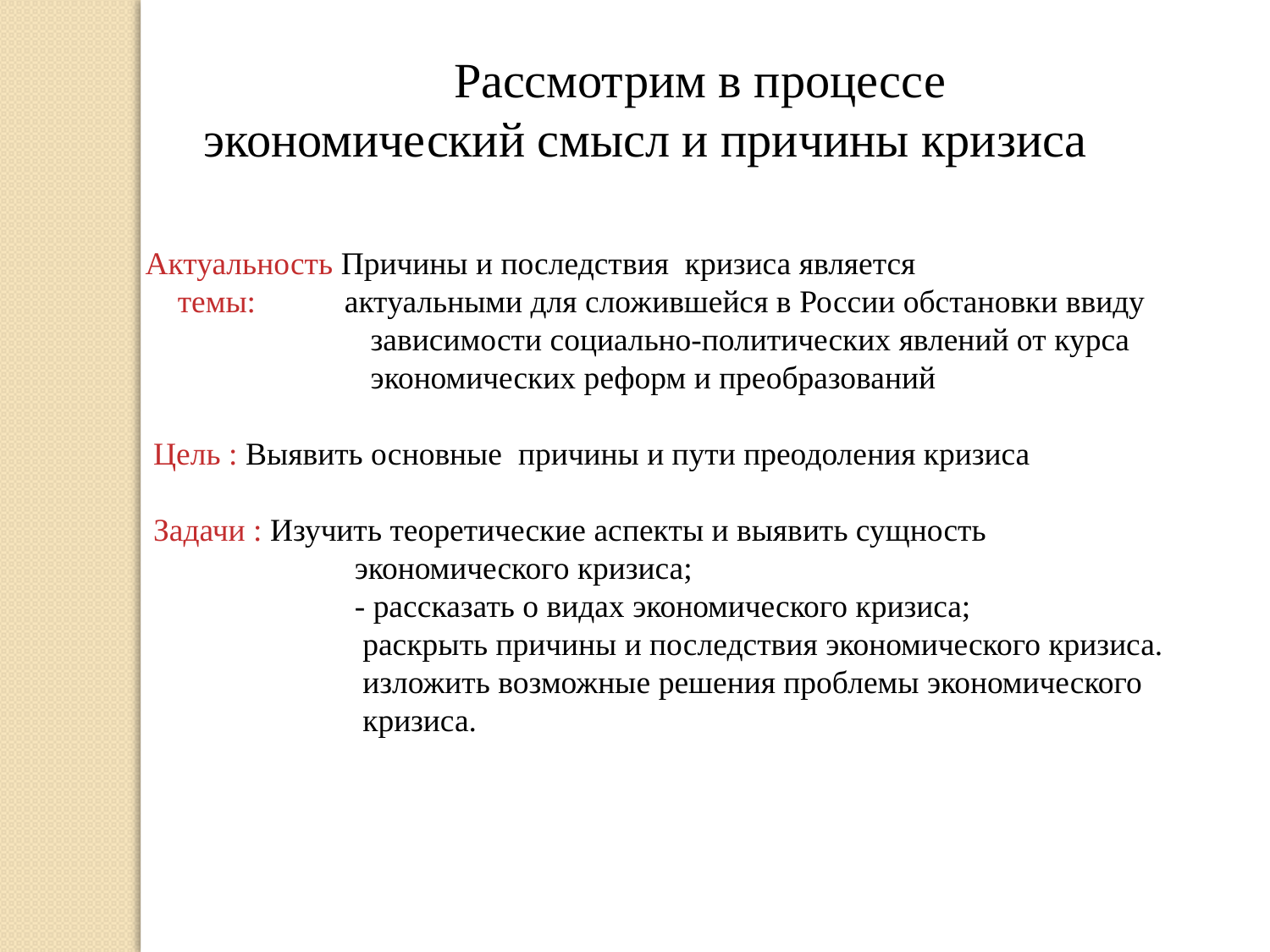

Рассмотрим в процессе
экономический смысл и причины кризиса

      Актуальность Причины и последствия  кризиса является
          темы:           актуальными для сложившейся в России обстановки ввиду
                                  зависимости социально-политических явлений от курса
                                  экономических реформ и преобразований

       Цель : Выявить основные  причины и пути преодоления кризиса

       Задачи : Изучить теоретические аспекты и выявить сущность
                                экономического кризиса;
                                - рассказать о видах экономического кризиса;
                                 раскрыть причины и последствия экономического кризиса.
                                 изложить возможные решения проблемы экономического
                                 кризиса.